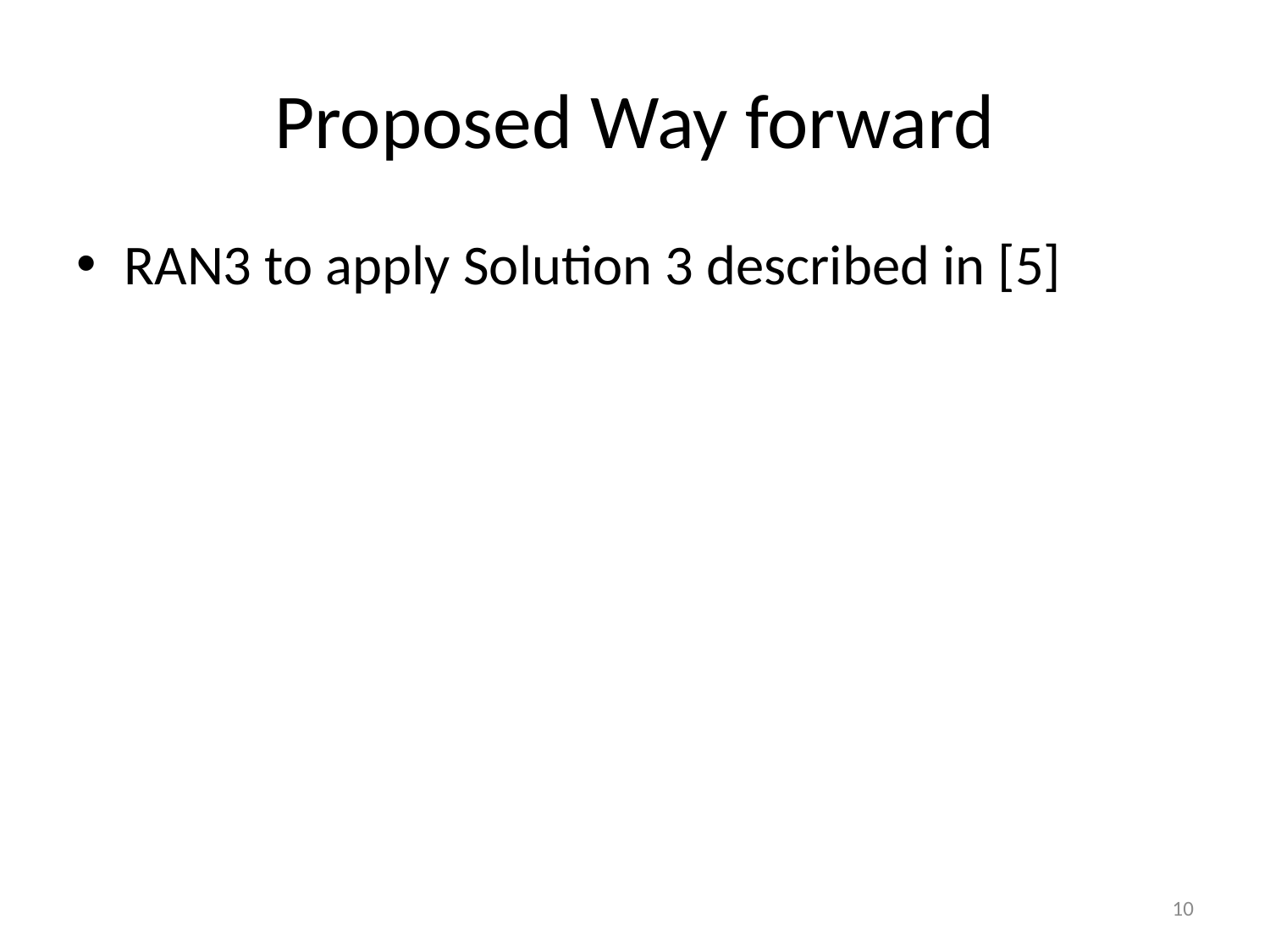

# Proposed Way forward
RAN3 to apply Solution 3 described in [5]
10